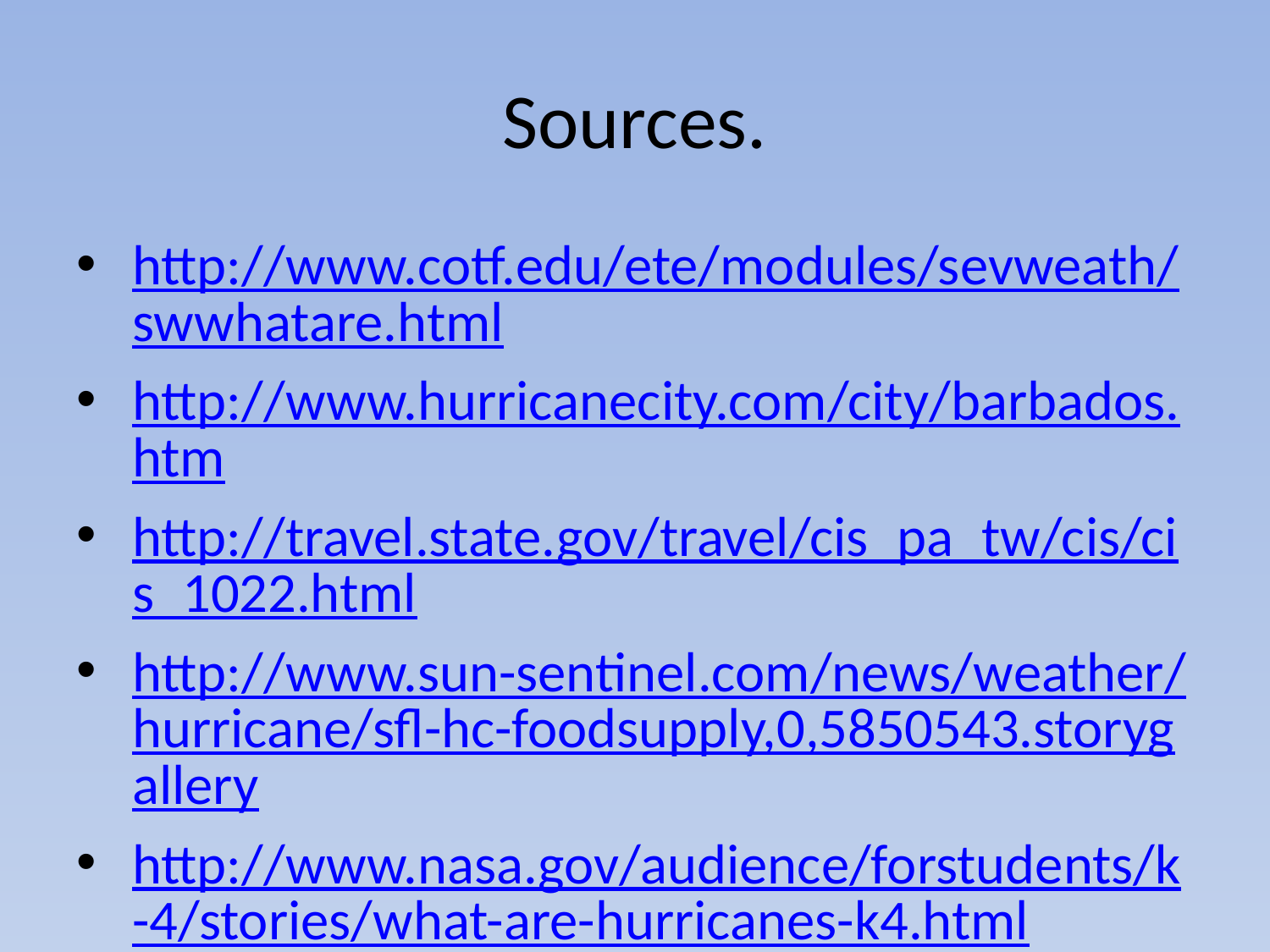

# Sources.
http://www.cotf.edu/ete/modules/sevweath/swwhatare.html
http://www.hurricanecity.com/city/barbados.htm
http://travel.state.gov/travel/cis_pa_tw/cis/cis_1022.html
http://www.sun-sentinel.com/news/weather/hurricane/sfl-hc-foodsupply,0,5850543.storygallery
http://www.nasa.gov/audience/forstudents/k-4/stories/what-are-hurricanes-k4.html
http://environment.about.com/od/globalwarming/a/hurricanecauses.htm